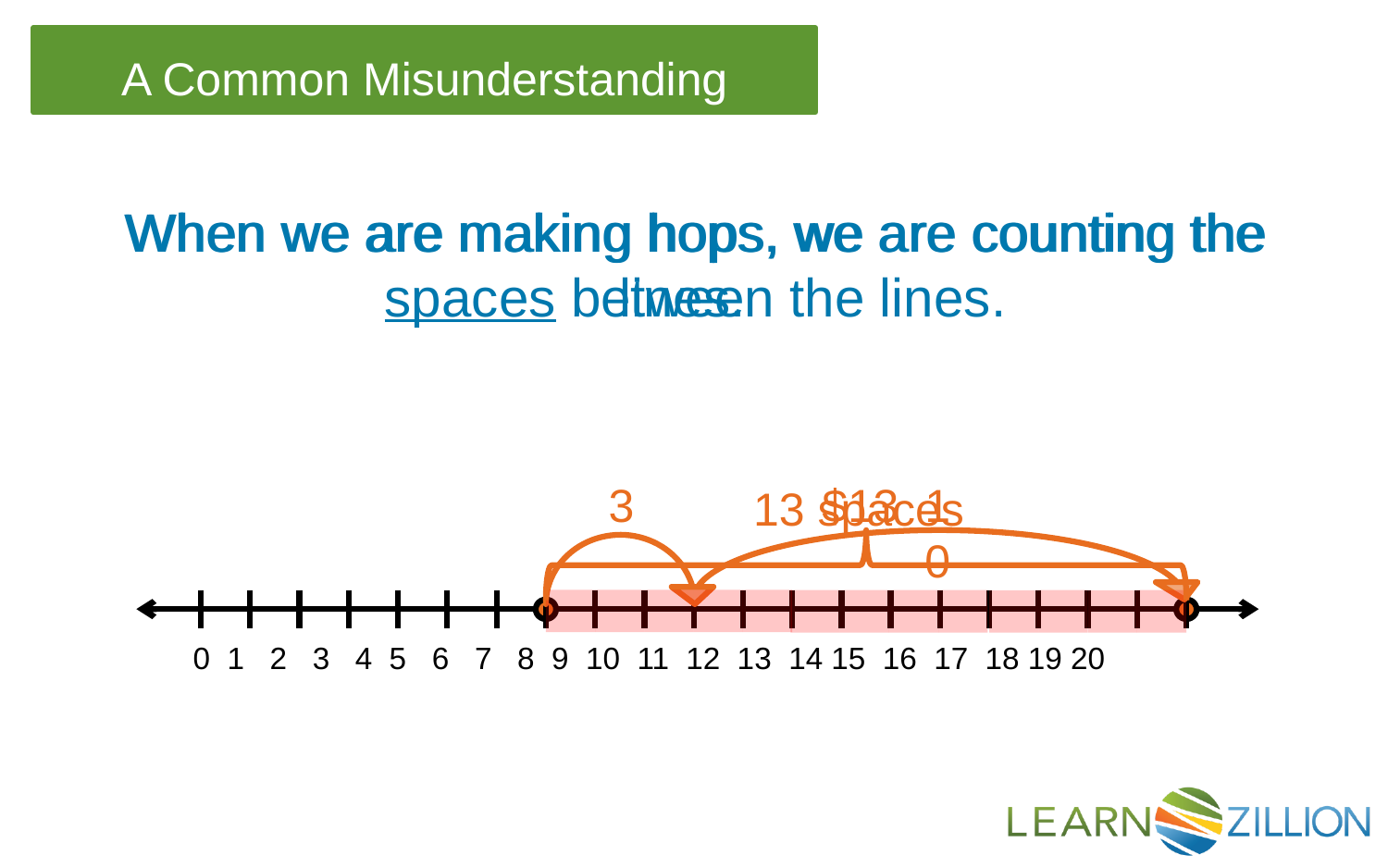

When we are making hops, we are counting the spaces between the lines.
When we are making hops, we are counting the lines.

3
10
$13
13 spaces

0  1   2   3   4  5   6   7   8  9  10  11  12  13  14 15  16  17  18 19 20